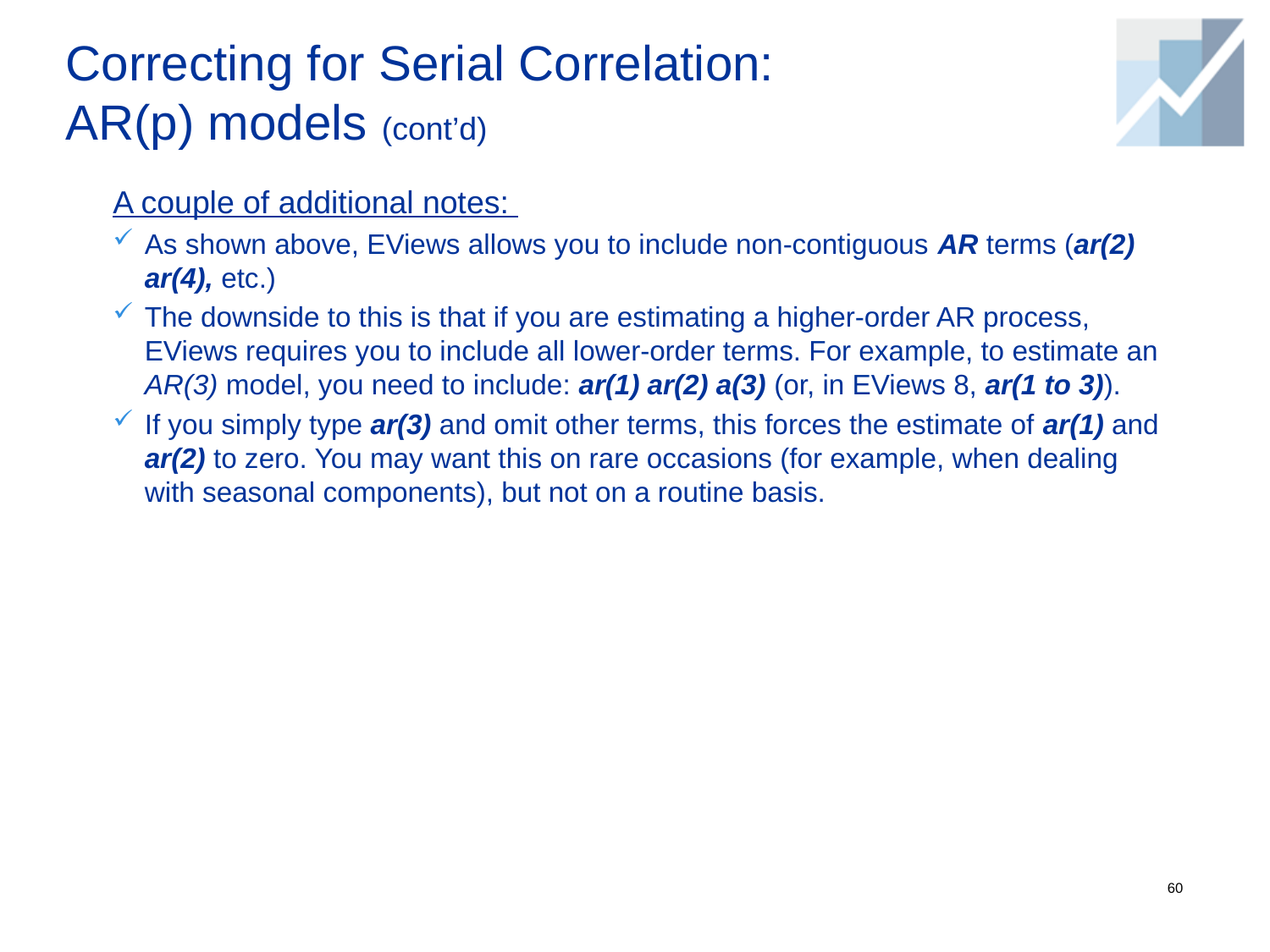

# Correcting for Serial Correlation: AR(p) models (cont’d)
A couple of additional notes:
As shown above, EViews allows you to include non-contiguous AR terms (ar(2) ar(4), etc.)
The downside to this is that if you are estimating a higher-order AR process, EViews requires you to include all lower-order terms. For example, to estimate an AR(3) model, you need to include: ar(1) ar(2) a(3) (or, in EViews 8, ar(1 to 3)).
If you simply type ar(3) and omit other terms, this forces the estimate of ar(1) and ar(2) to zero. You may want this on rare occasions (for example, when dealing with seasonal components), but not on a routine basis.

60